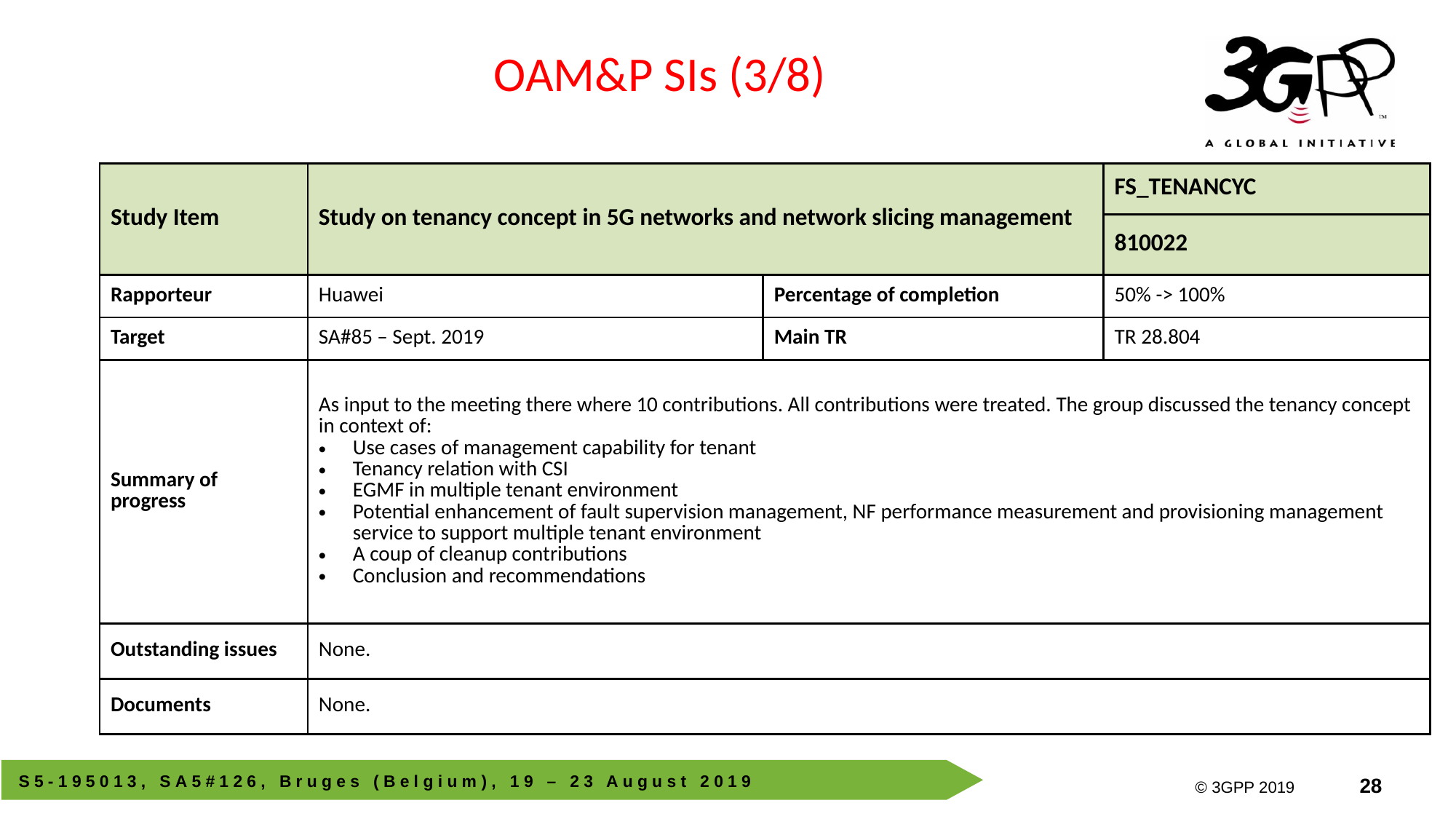

OAM&P SIs (3/8)
| Study Item | Study on tenancy concept in 5G networks and network slicing management |  | FS\_TENANCYC |
| --- | --- | --- | --- |
|  |  |  | 810022 |
| Rapporteur | Huawei | Percentage of completion | 50% -> 100% |
| Target | SA#85 – Sept. 2019 | Main TR | TR 28.804 |
| Summary of progress | As input to the meeting there where 10 contributions. All contributions were treated. The group discussed the tenancy concept in context of: Use cases of management capability for tenant Tenancy relation with CSI EGMF in multiple tenant environment Potential enhancement of fault supervision management, NF performance measurement and provisioning management service to support multiple tenant environment A coup of cleanup contributions Conclusion and recommendations |  |  |
| Outstanding issues | None. |  |  |
| Documents | None. |  |  |